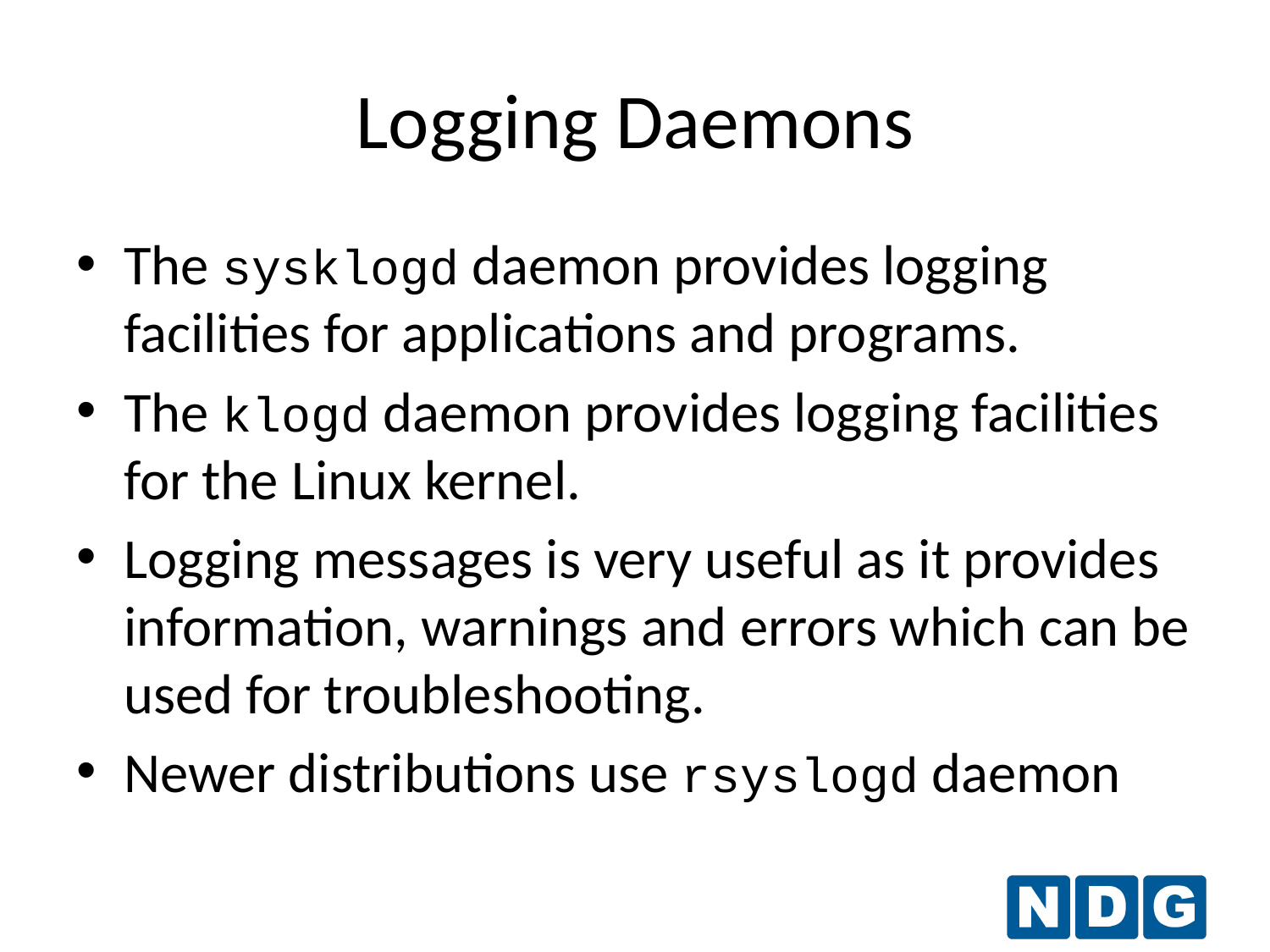

Logging Daemons
The sysklogd daemon provides logging facilities for applications and programs.
The klogd daemon provides logging facilities for the Linux kernel.
Logging messages is very useful as it provides information, warnings and errors which can be used for troubleshooting.
Newer distributions use rsyslogd daemon